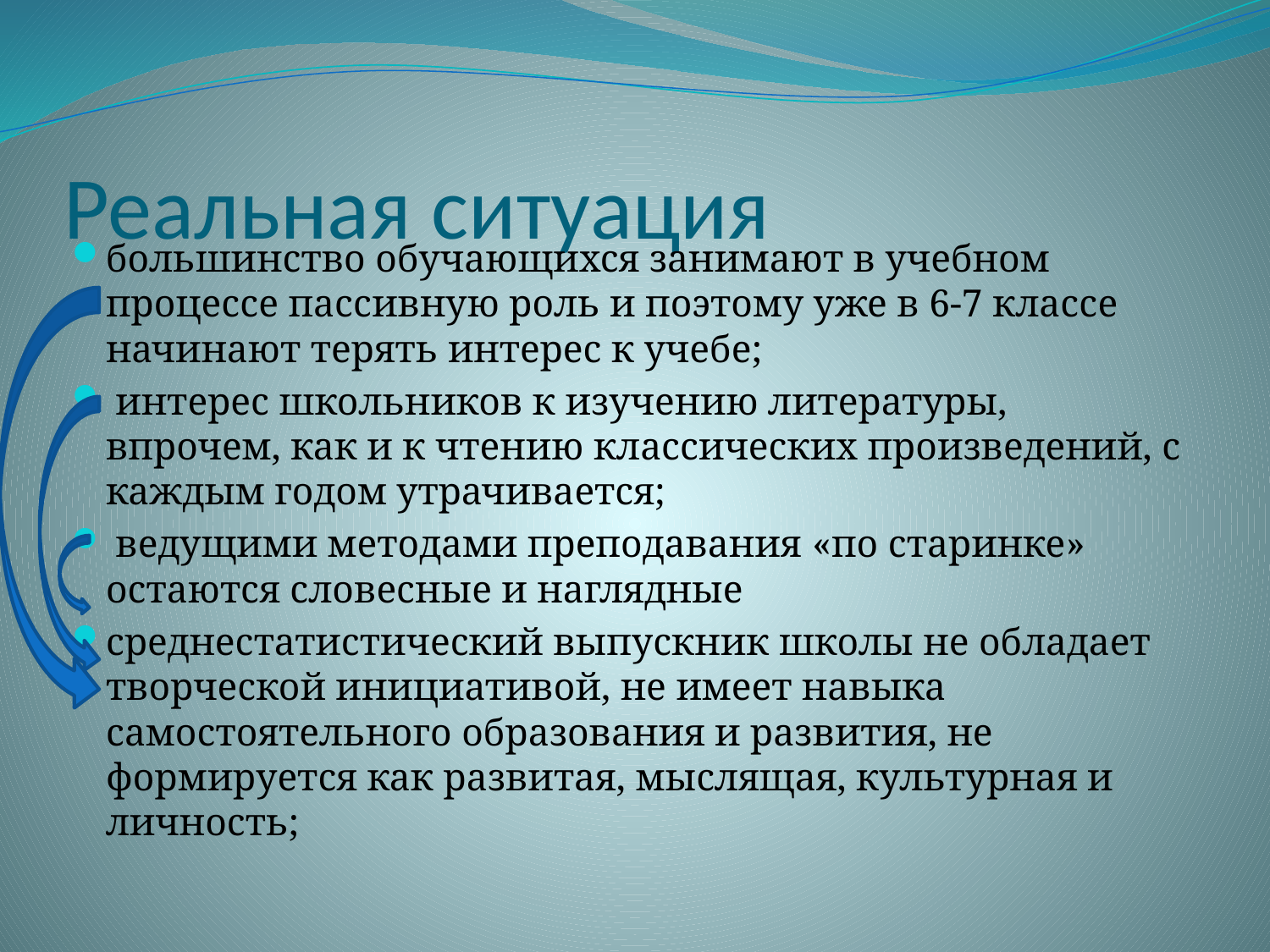

# Реальная ситуация
большинство обучающихся занимают в учебном процессе пассивную роль и поэтому уже в 6-7 классе начинают терять интерес к учeбе;
 интерес школьников к изучению литературы, впрочем, как и к чтению классических произведений, с каждым годом утрачивается;
 ведущими методами преподавания «по старинке» остаются словесные и наглядные
среднестатистический выпускник школы не обладает творческой инициативой, не имеет навыка самостоятельного образования и развития, не формируется как развитая, мыслящая, культурная и личность;